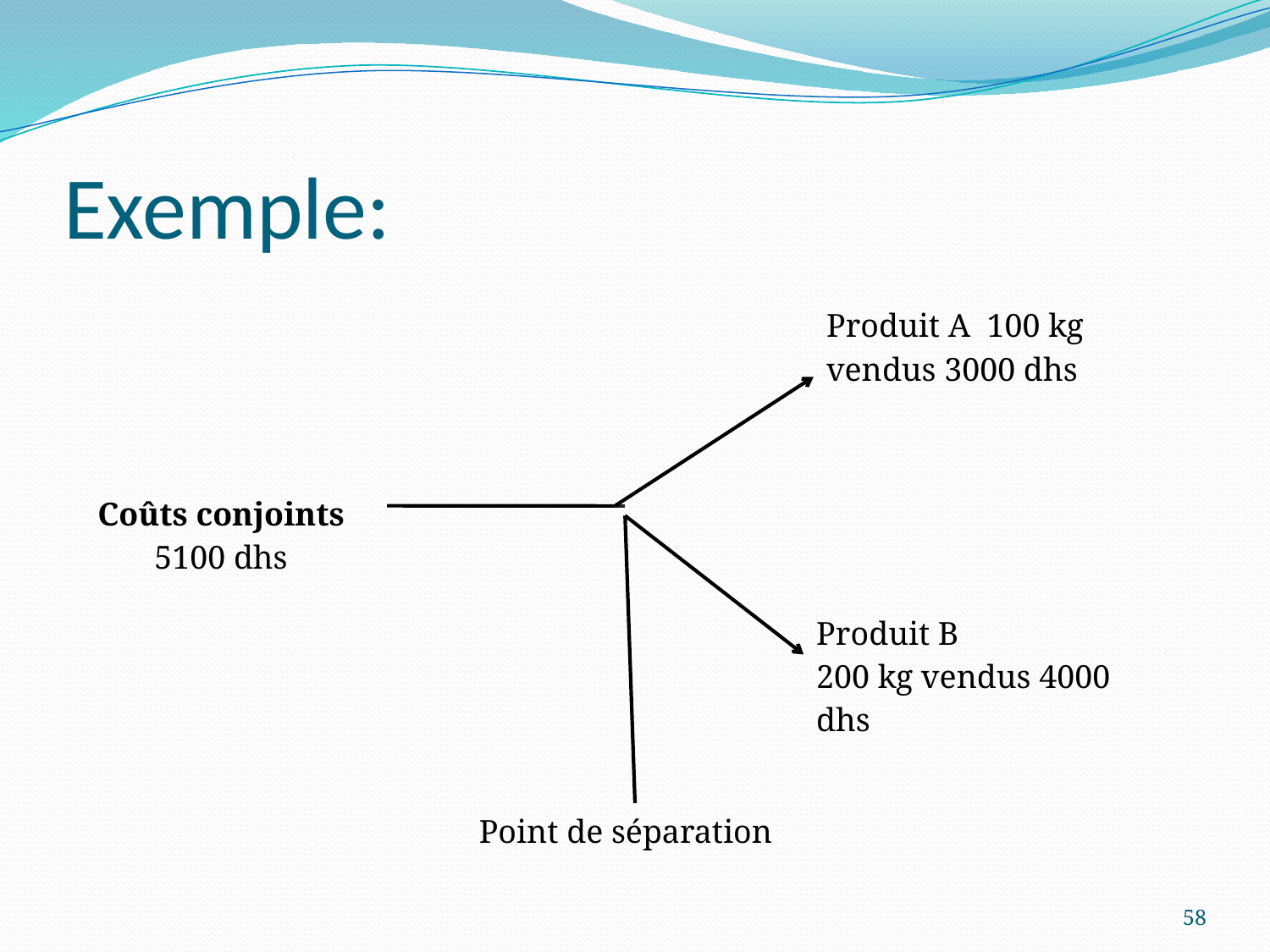

# Exemple:
| Produit A 100 kg vendus 3000 dhs |
| --- |
| Coûts conjoints 5100 dhs |
| --- |
| Produit B 200 kg vendus 4000 dhs |
| --- |
| Point de séparation |
| --- |
58